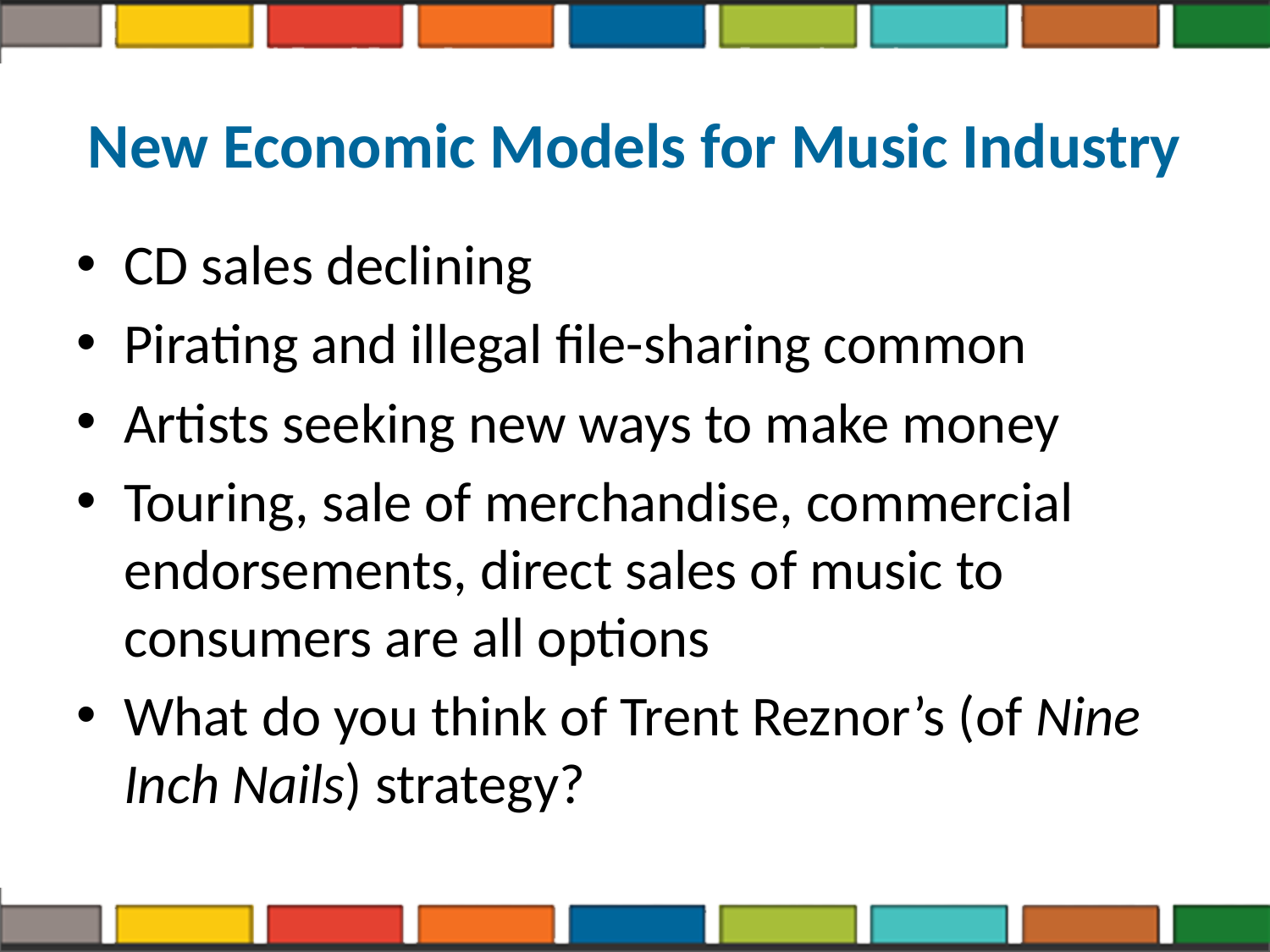

# New Economic Models for Music Industry
CD sales declining
Pirating and illegal file-sharing common
Artists seeking new ways to make money
Touring, sale of merchandise, commercial endorsements, direct sales of music to consumers are all options
What do you think of Trent Reznor’s (of Nine Inch Nails) strategy?